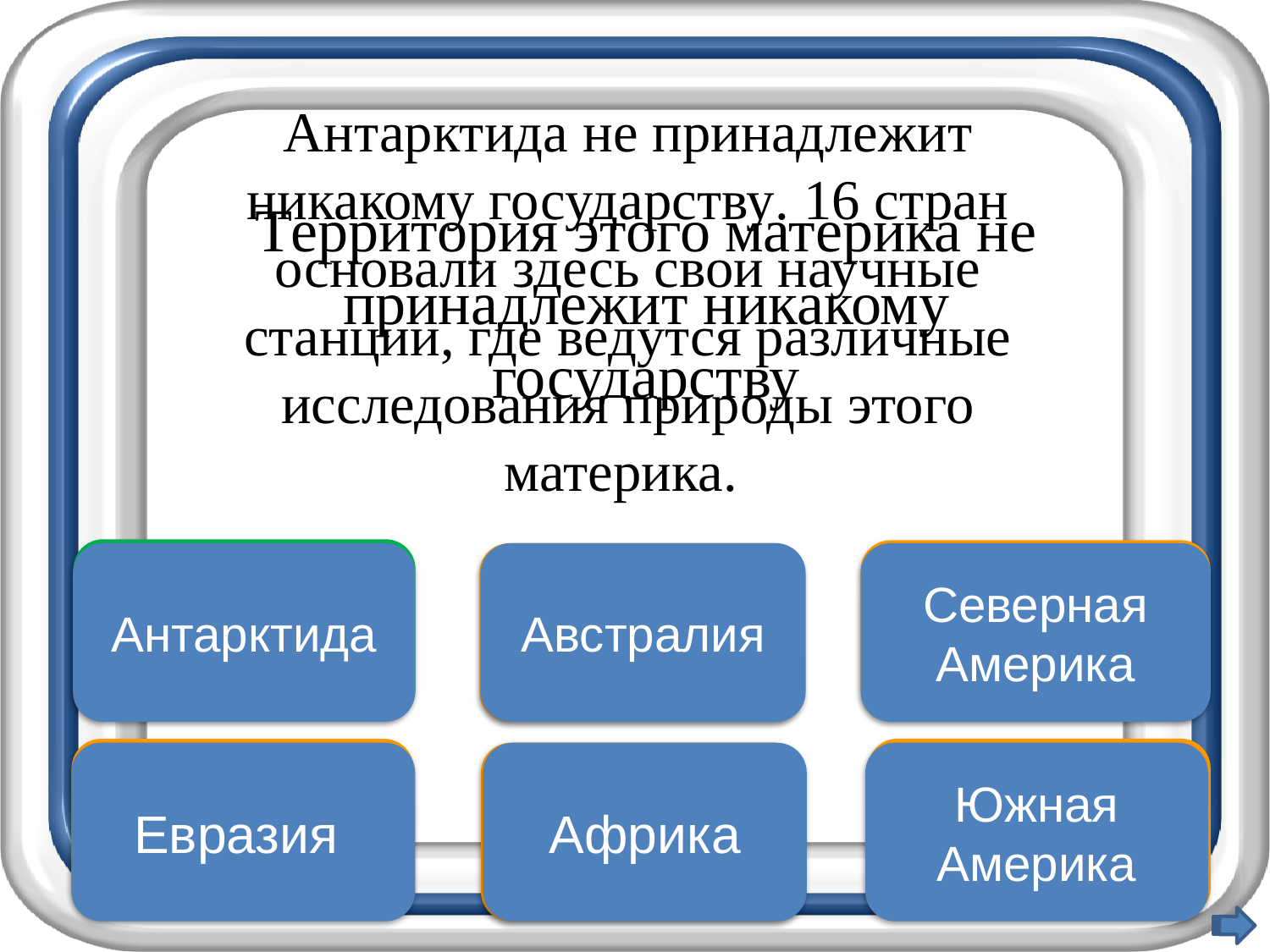

Антарктида не принадлежит никакому государству. 16 стран основали здесь свои научные станции, где ведутся различные исследования природы этого материка.
Территория этого материка не принадлежит никакому государству
Правильно

Подумай хорошо
Антарктида
Подумай еще
Австралия

Северная Америка
Неверно
Увы, неверно
Евразия
Подумай ещё
Африка
Южная Америка